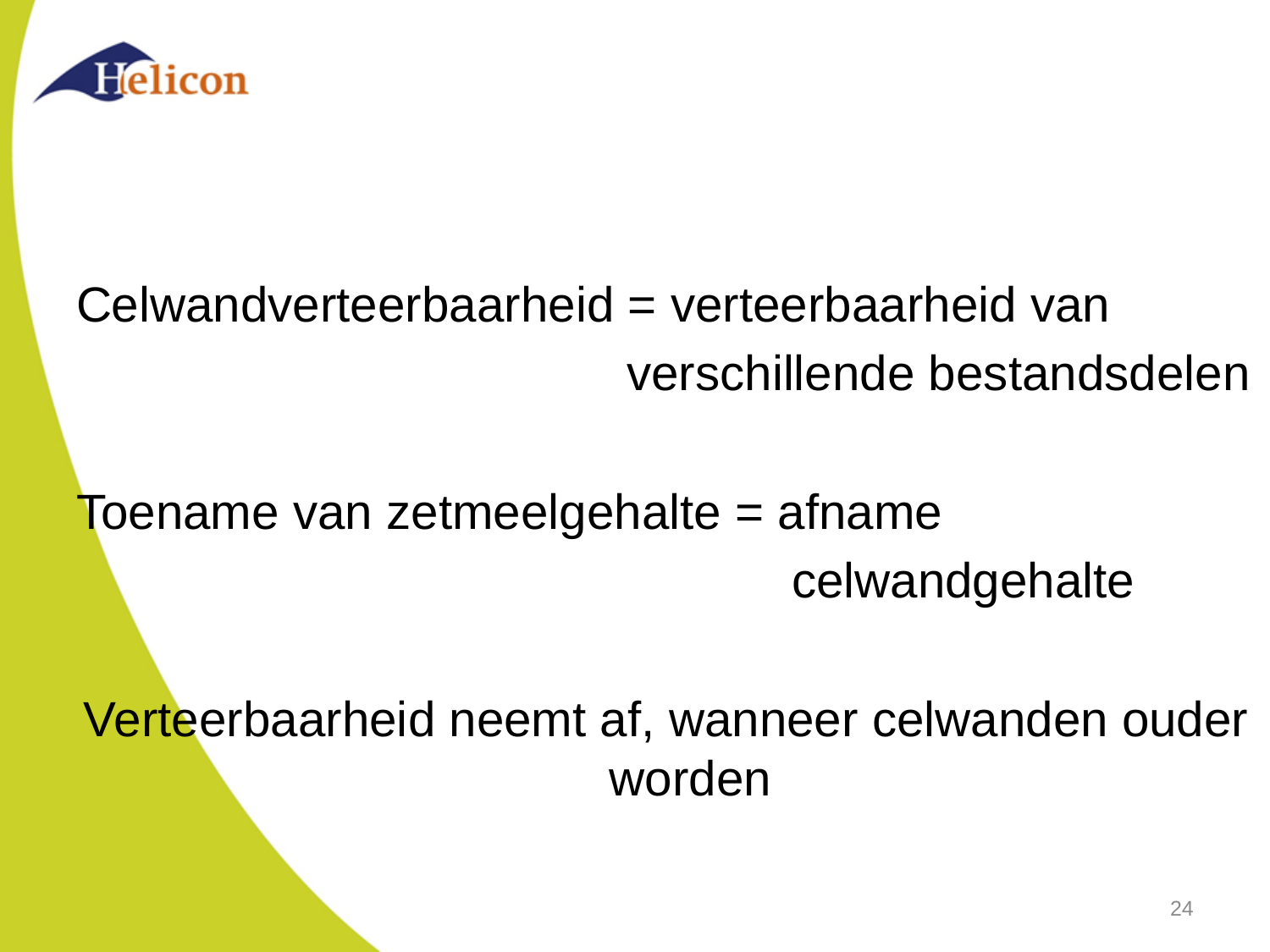

#
Celwandverteerbaarheid = verteerbaarheid van
                                        verschillende bestandsdelen

Toename van zetmeelgehalte = afname
                                                    celwandgehalte

Verteerbaarheid neemt af, wanneer celwanden ouder worden

24